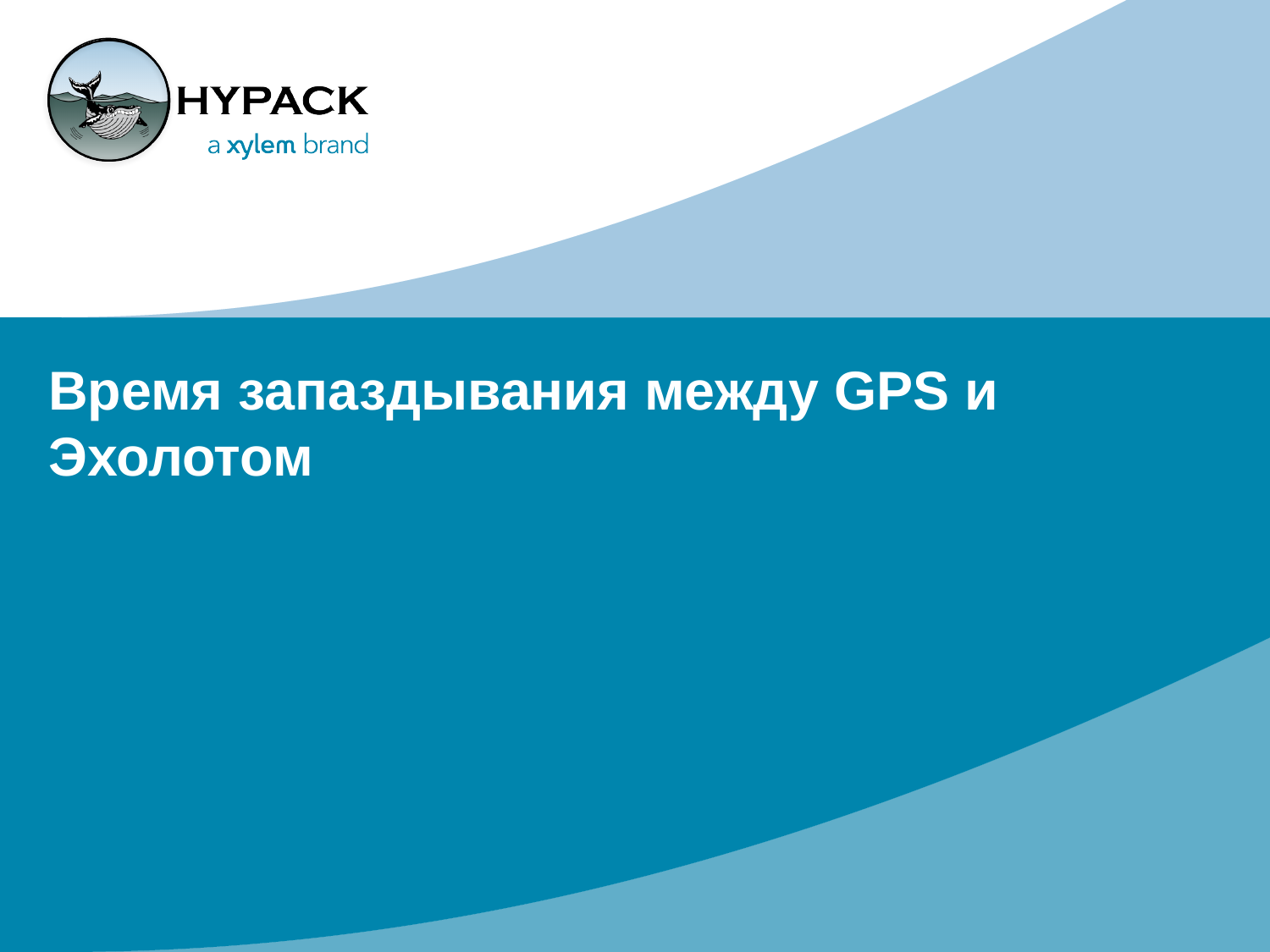

# Время запаздывания между GPS и Эхолотом